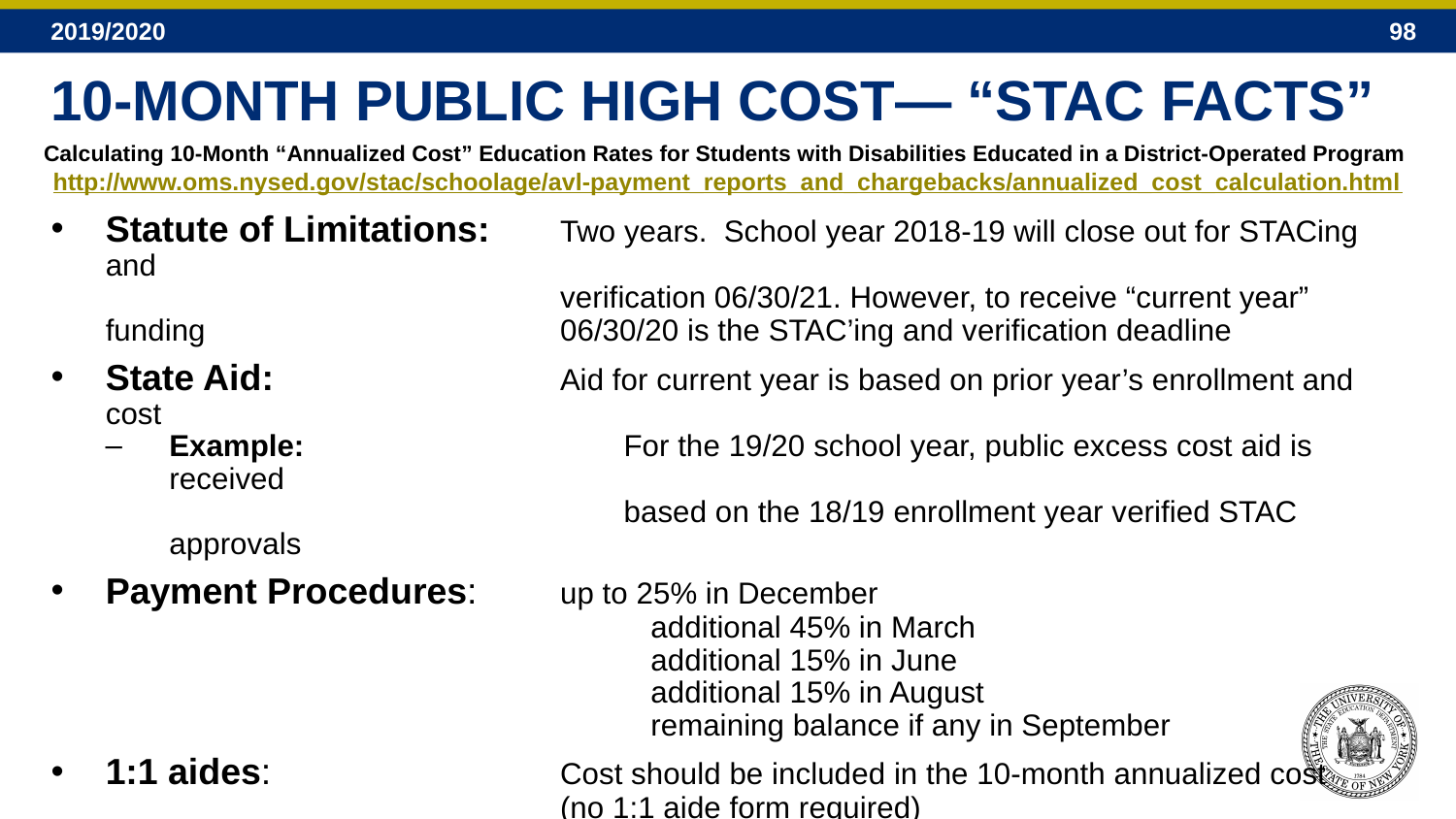

# 10-MONTH PUBLIC HIGH COST— “STAC FACTS”
Calculating 10-Month “Annualized Cost” Education Rates for Students with Disabilities Educated in a District-Operated Program
http://www.oms.nysed.gov/stac/schoolage/avl-payment_reports_and_chargebacks/annualized_cost_calculation.html
Statute of Limitations:	Two years.  School year 2018-19 will close out for STACing and
		verification 06/30/21. However, to receive “current year” funding 		06/30/20 is the STAC’ing and verification deadline
State Aid: 		Aid for current year is based on prior year’s enrollment and cost
Example:		For the 19/20 school year, public excess cost aid is received
		based on the 18/19 enrollment year verified STAC approvals
Payment Procedures:	up to 25% in December
			additional 45% in March
			additional 15% in June
			additional 15% in August
			remaining balance if any in September
1:1 aides: 		Cost should be included in the 10-month annualized cost
		(no 1:1 aide form required)
		Note: The 1:1 Aide/Nurse/Monitor costs which are
		incurred while on a bus are transportation costs which
		may not be claimed 	on STAC for High Cost aid.